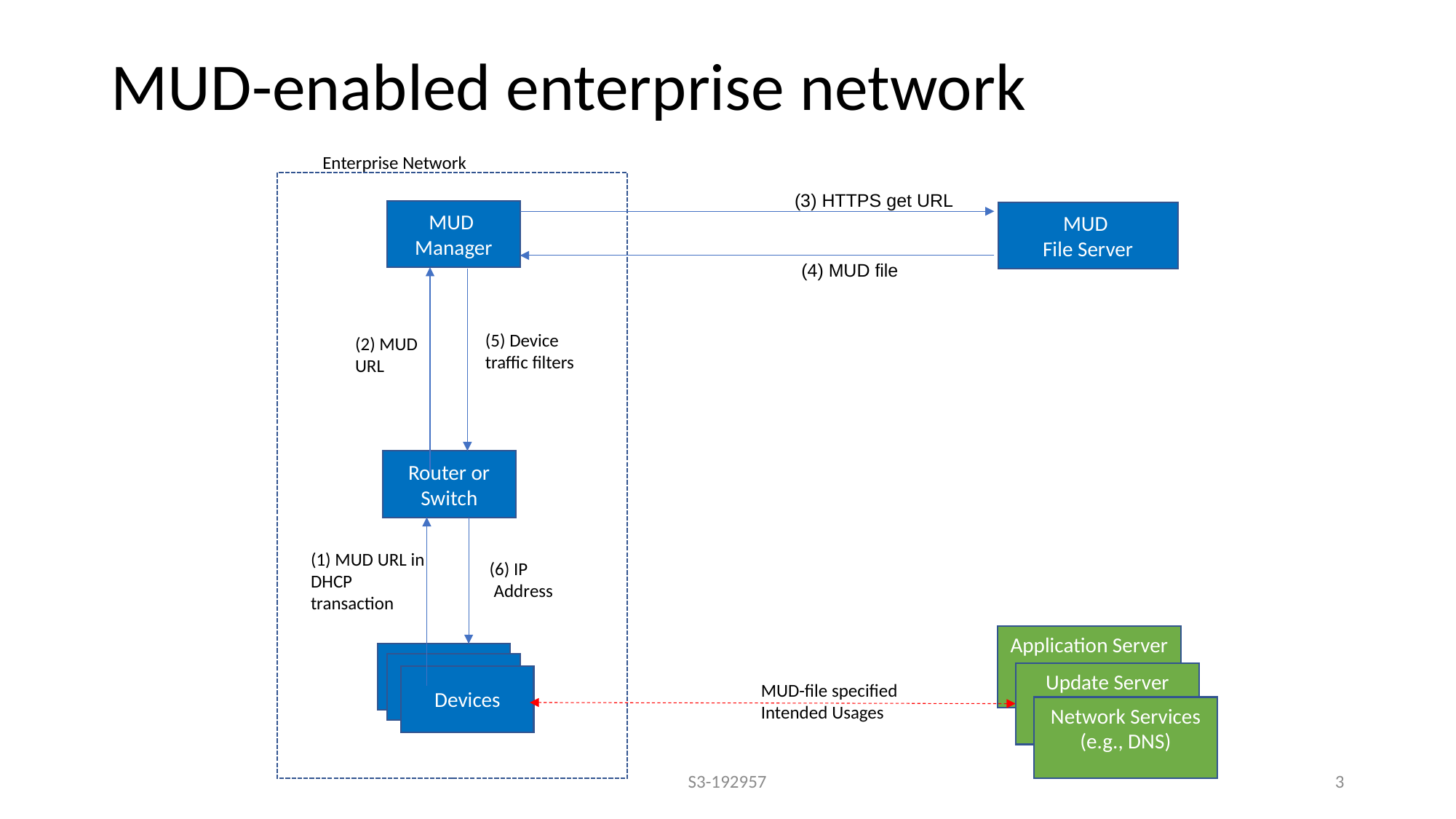

# MUD-enabled enterprise network
Enterprise Network

(3) HTTPS get URL
MUD
Manager
MUD
File Server
(4) MUD file
(5) Device traffic filters
(2) MUD
URL
Router or Switch
(1) MUD URL in DHCP transaction
(6) IP
 Address
Application Server

Update Server
Devices
MUD-file specified Intended Usages
Network Services
(e.g., DNS)
S3-192957
3